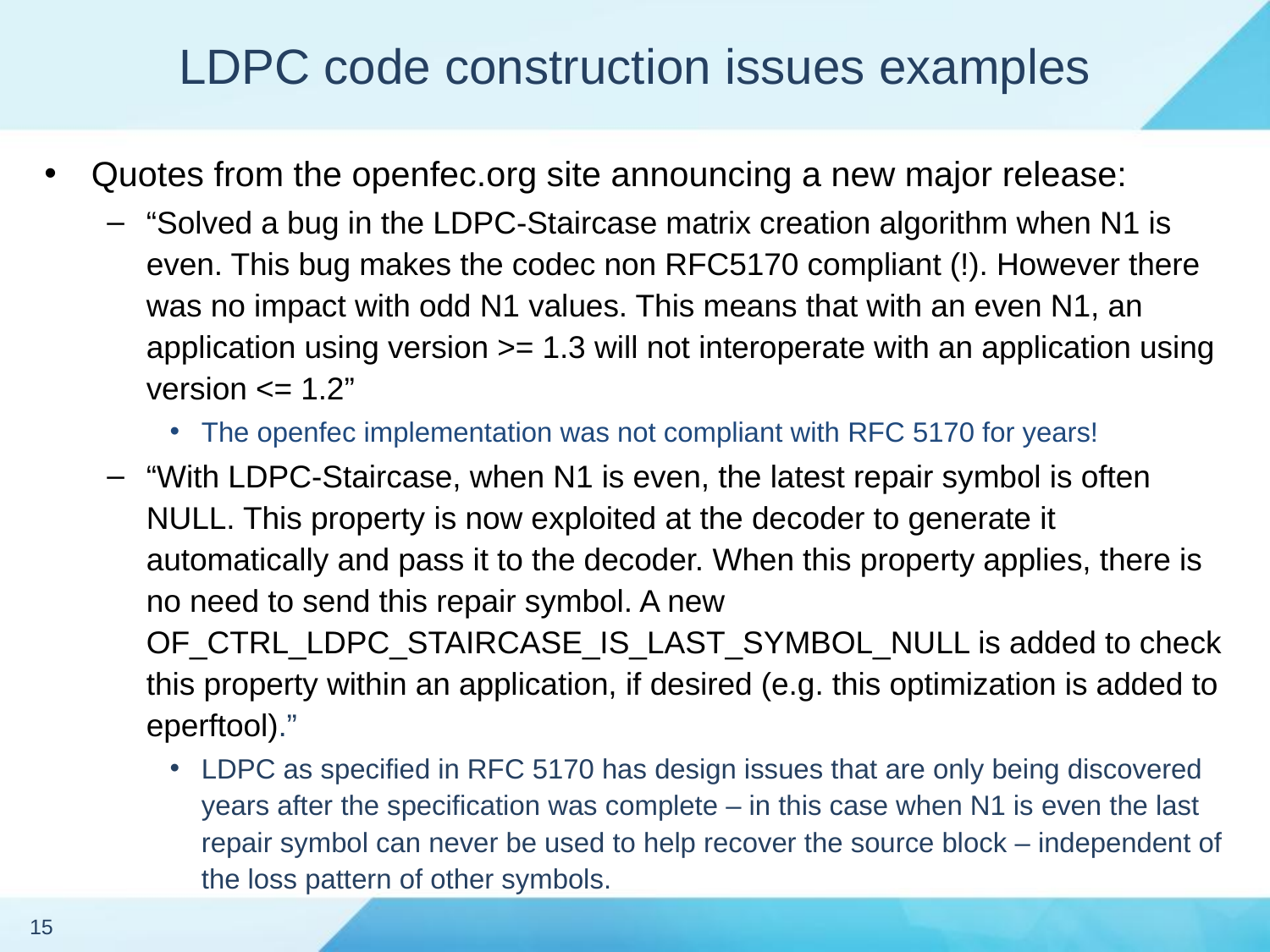

# LDPC code construction issues examples
Quotes from the openfec.org site announcing a new major release:
“Solved a bug in the LDPC-Staircase matrix creation algorithm when N1 is even. This bug makes the codec non RFC5170 compliant (!). However there was no impact with odd N1 values. This means that with an even N1, an application using version >= 1.3 will not interoperate with an application using version <= 1.2”
The openfec implementation was not compliant with RFC 5170 for years!
“With LDPC-Staircase, when N1 is even, the latest repair symbol is often NULL. This property is now exploited at the decoder to generate it automatically and pass it to the decoder. When this property applies, there is no need to send this repair symbol. A new OF_CTRL_LDPC_STAIRCASE_IS_LAST_SYMBOL_NULL is added to check this property within an application, if desired (e.g. this optimization is added to eperftool).”
LDPC as specified in RFC 5170 has design issues that are only being discovered years after the specification was complete – in this case when N1 is even the last repair symbol can never be used to help recover the source block – independent of the loss pattern of other symbols.
15